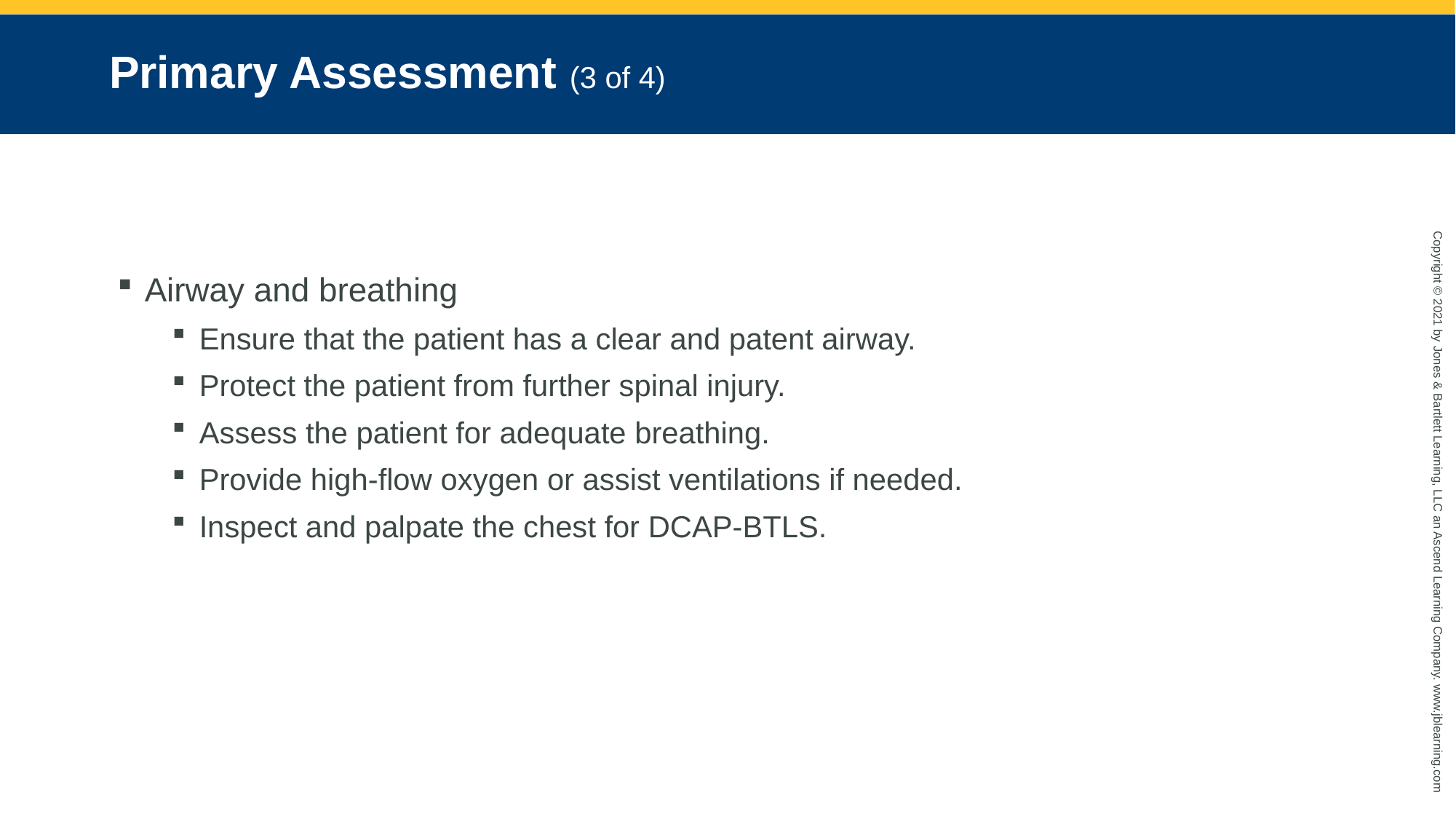

# Primary Assessment (3 of 4)
Airway and breathing
Ensure that the patient has a clear and patent airway.
Protect the patient from further spinal injury.
Assess the patient for adequate breathing.
Provide high-flow oxygen or assist ventilations if needed.
Inspect and palpate the chest for DCAP-BTLS.